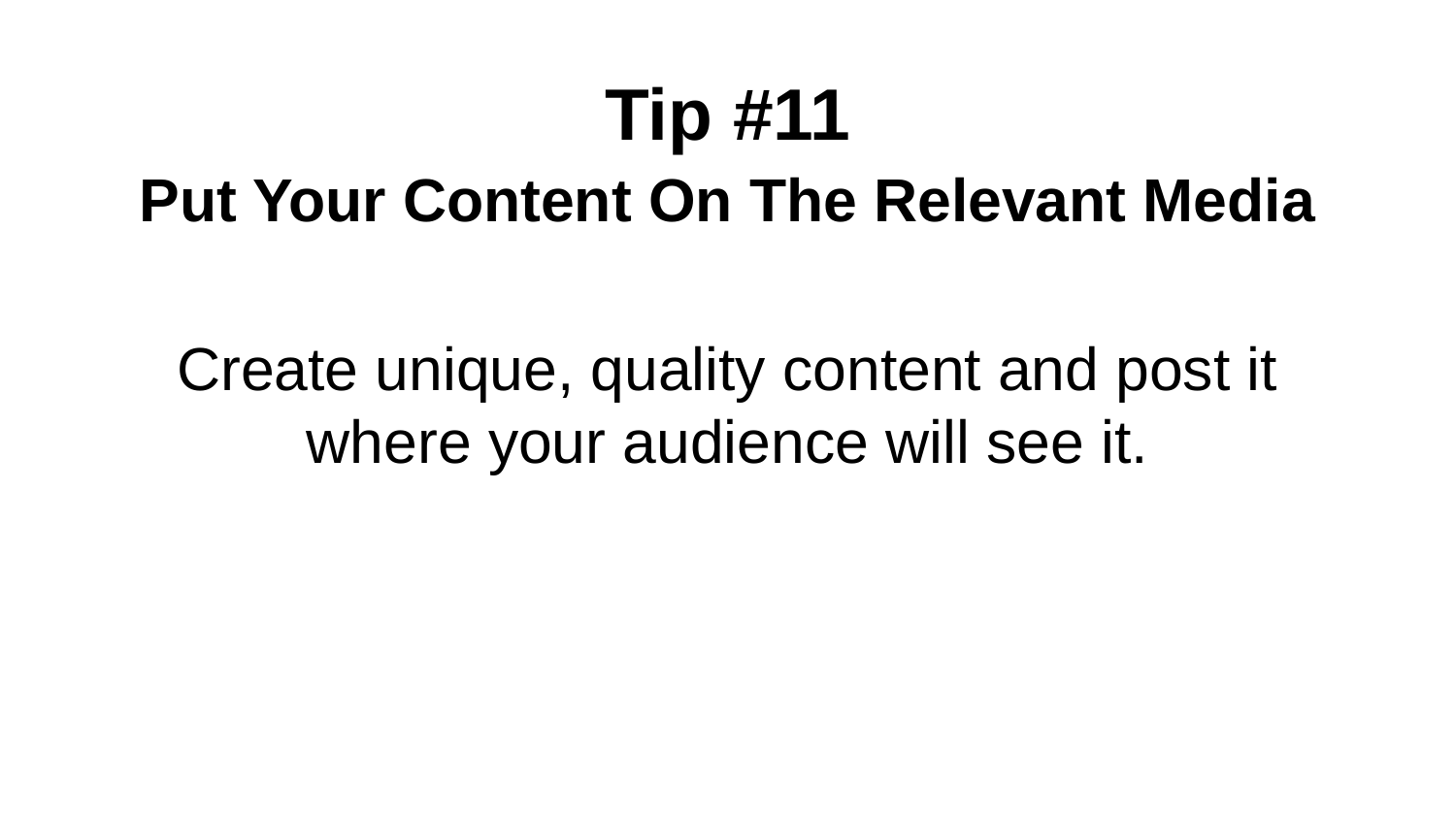

# Tip #11

Put Your Content On The Relevant Media

Create unique, quality content and post it where your audience will see it.